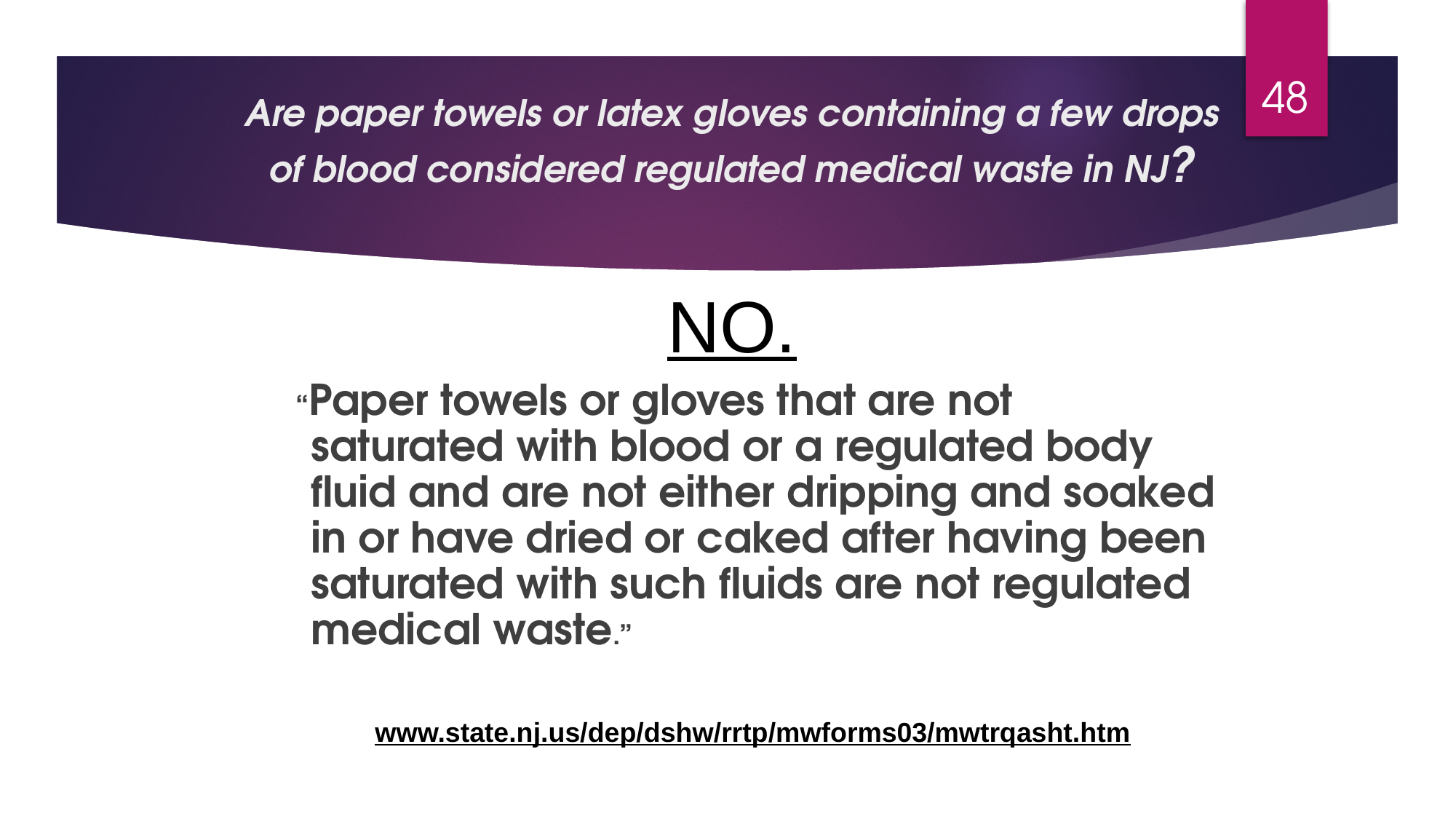

48
# Are paper towels or latex gloves containing a few drops of blood considered regulated medical waste in NJ?
NO.
   “Paper towels or gloves that are not saturated with blood or a regulated body fluid and are not either dripping and soaked in or have dried or caked after having been saturated with such fluids are not regulated medical waste.”
www.state.nj.us/dep/dshw/rrtp/mwforms03/mwtrqasht.htm